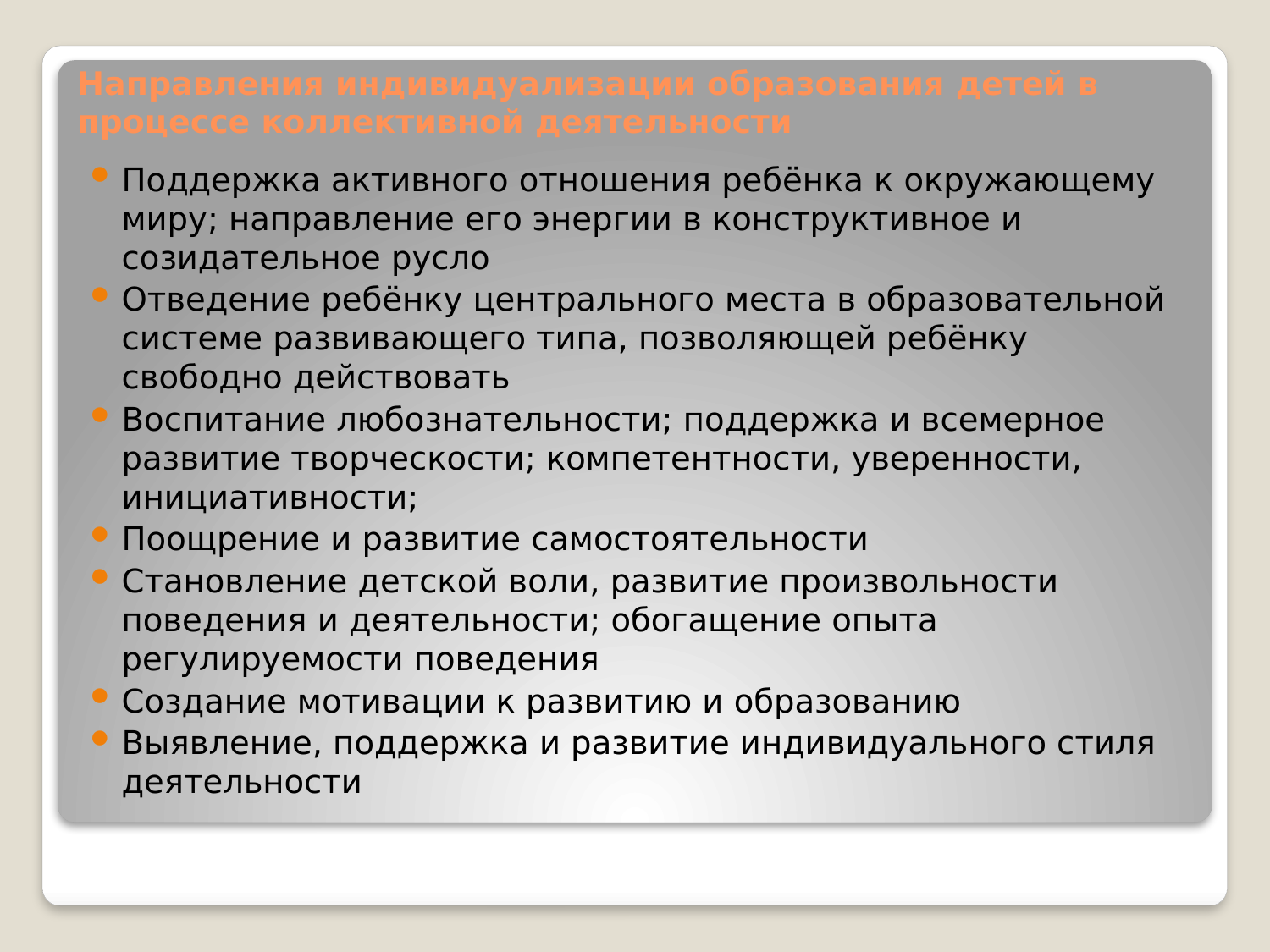

# Направления индивидуализации образования детей в процессе коллективной деятельности
Поддержка активного отношения ребёнка к окружающему миру; направление его энергии в конструктивное и созидательное русло
Отведение ребёнку центрального места в образовательной системе развивающего типа, позволяющей ребёнку свободно действовать
Воспитание любознательности; поддержка и всемерное развитие творческости; компетентности, уверенности, инициативности;
Поощрение и развитие самостоятельности
Становление детской воли, развитие произвольности поведения и деятельности; обогащение опыта регулируемости поведения
Создание мотивации к развитию и образованию
Выявление, поддержка и развитие индивидуального стиля деятельности